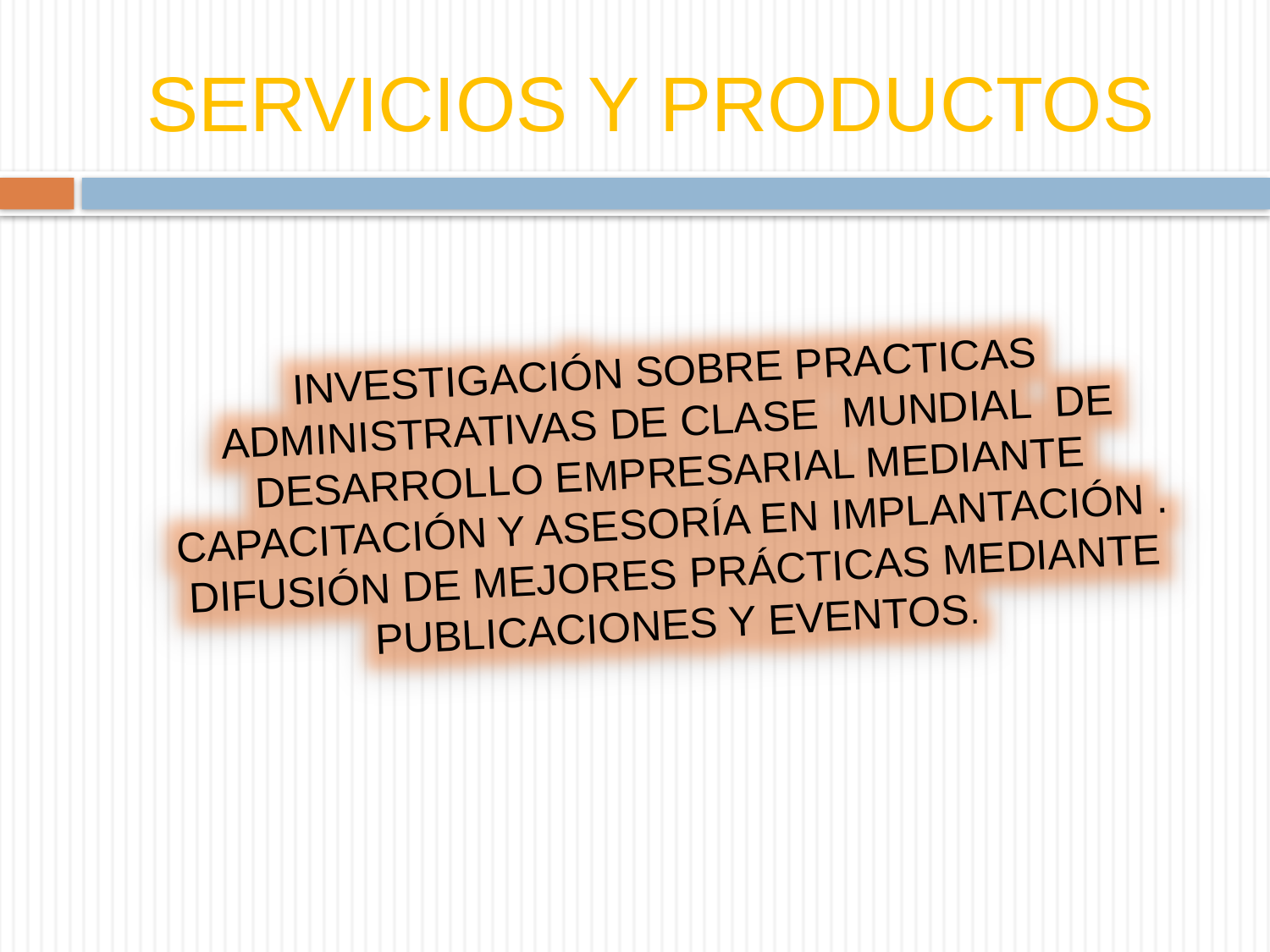

# SERVICIOS Y PRODUCTOS
INVESTIGACIÓN SOBRE PRACTICAS ADMINISTRATIVAS DE CLASE  MUNDIAL  DE DESARROLLO EMPRESARIAL MEDIANTE CAPACITACIÓN Y ASESORÍA EN IMPLANTACIÓN .
DIFUSIÓN DE MEJORES PRÁCTICAS MEDIANTE PUBLICACIONES Y EVENTOS.